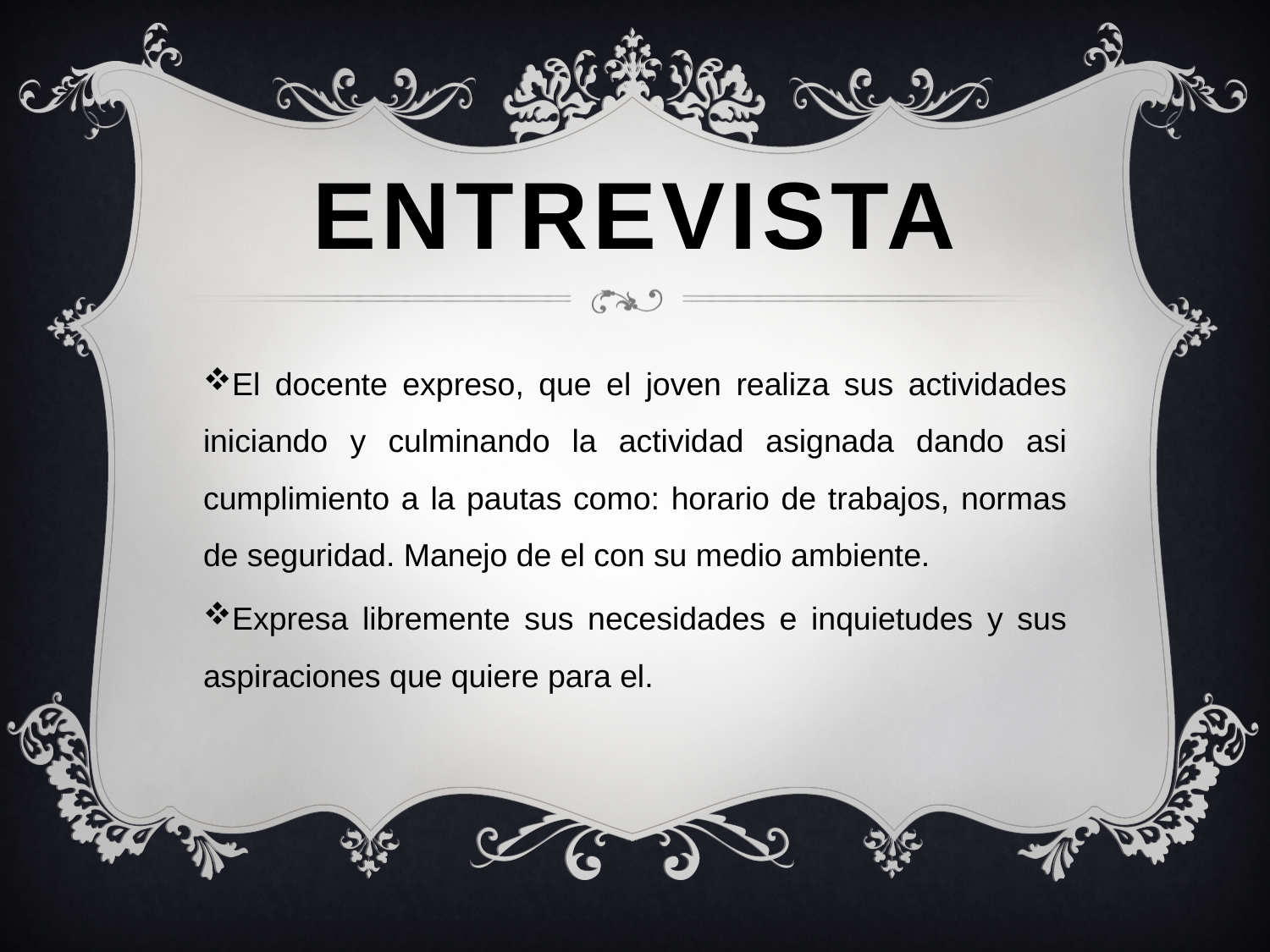

# entrevista
El docente expreso, que el joven realiza sus actividades iniciando y culminando la actividad asignada dando asi cumplimiento a la pautas como: horario de trabajos, normas de seguridad. Manejo de el con su medio ambiente.
Expresa libremente sus necesidades e inquietudes y sus aspiraciones que quiere para el.